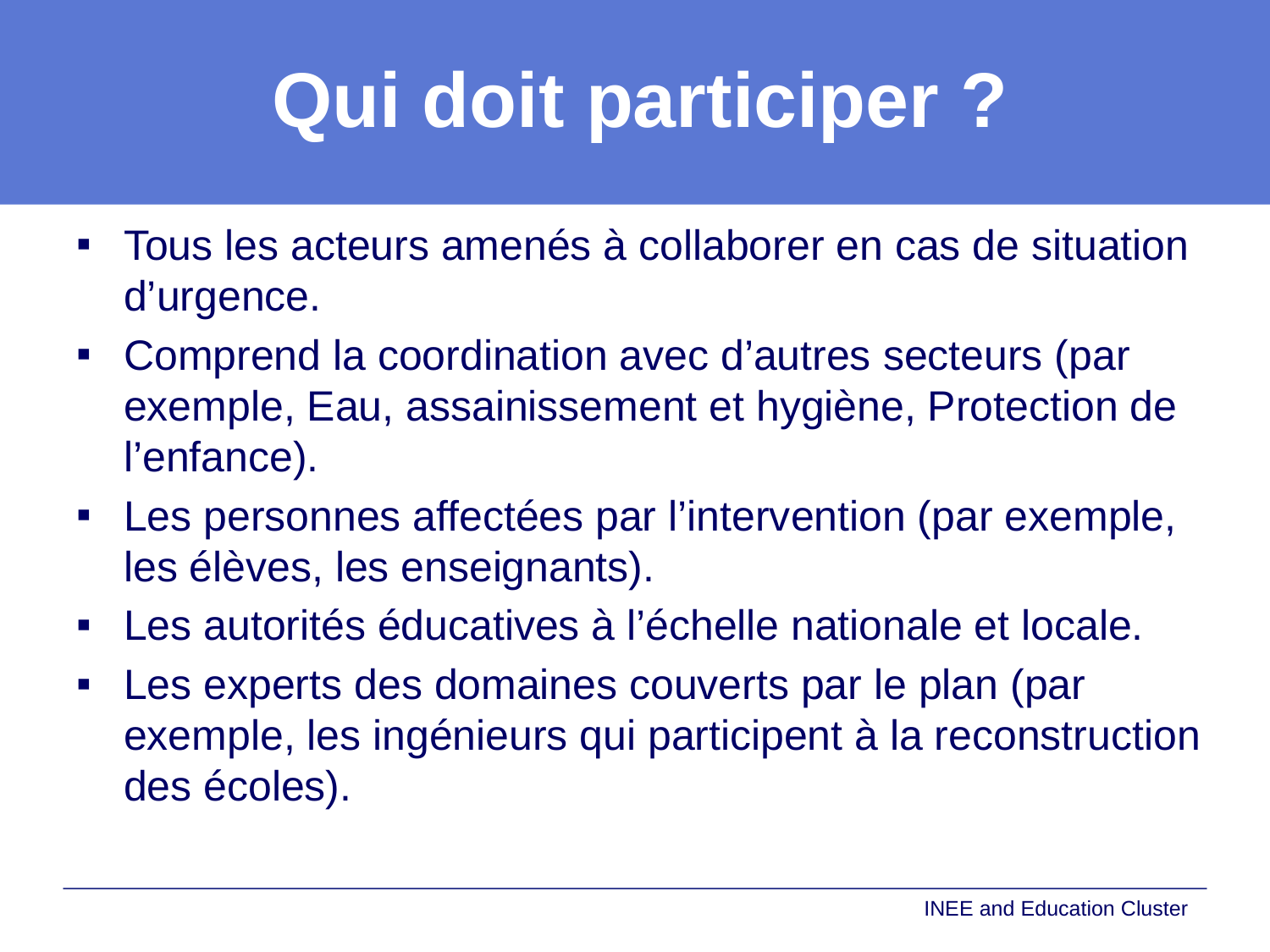

# Qui doit participer ?
Tous les acteurs amenés à collaborer en cas de situation d’urgence.
Comprend la coordination avec d’autres secteurs (par exemple, Eau, assainissement et hygiène, Protection de l’enfance).
Les personnes affectées par l’intervention (par exemple, les élèves, les enseignants).
Les autorités éducatives à l’échelle nationale et locale.
Les experts des domaines couverts par le plan (par exemple, les ingénieurs qui participent à la reconstruction des écoles).

INEE and Education Cluster